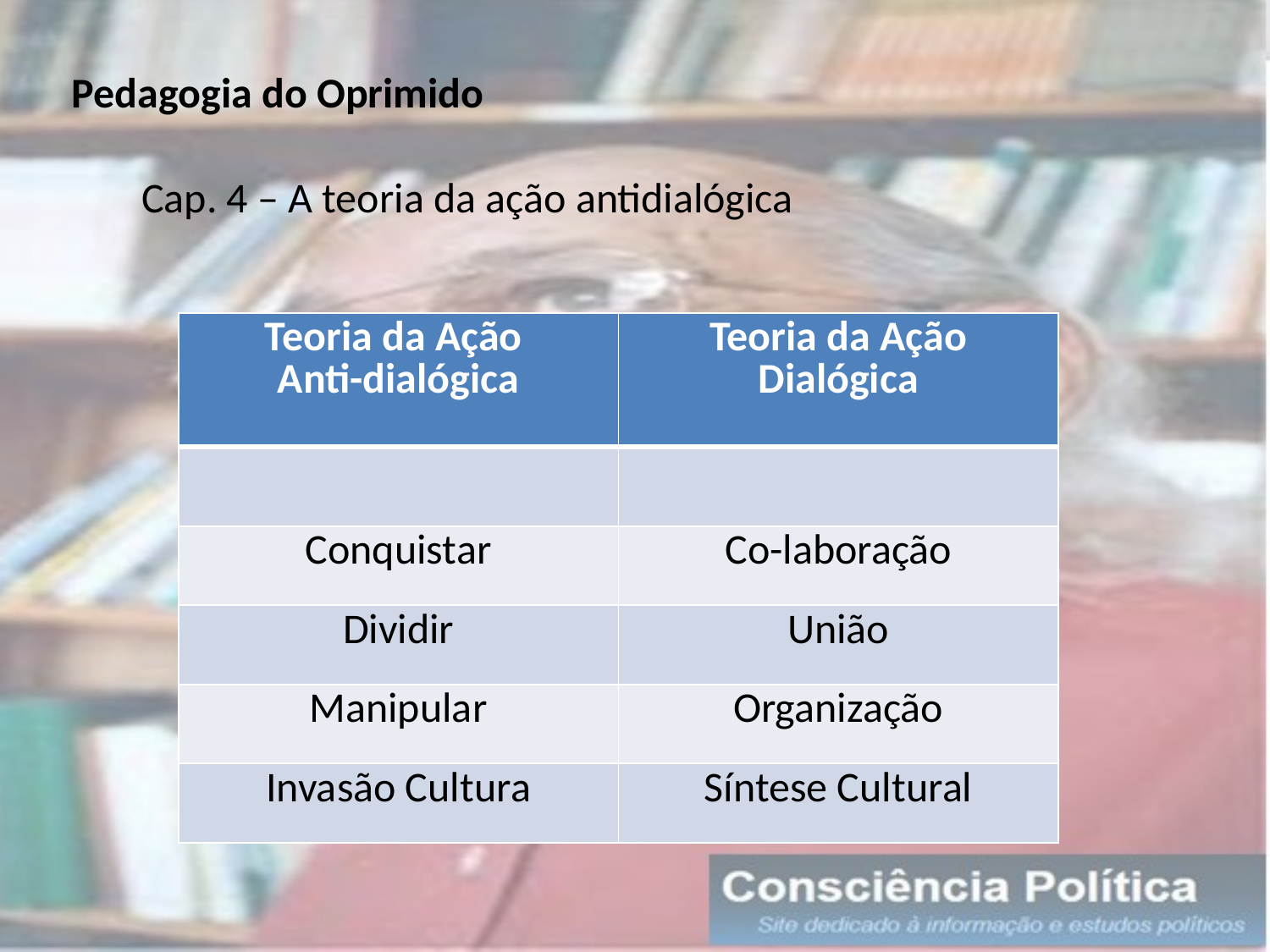

Pedagogia do Oprimido
Cap. 4 – A teoria da ação antidialógica
| Teoria da Ação Anti-dialógica | Teoria da Ação Dialógica |
| --- | --- |
|  |  |
| Conquistar | Co-laboração |
| Dividir | União |
| Manipular | Organização |
| Invasão Cultura | Síntese Cultural |